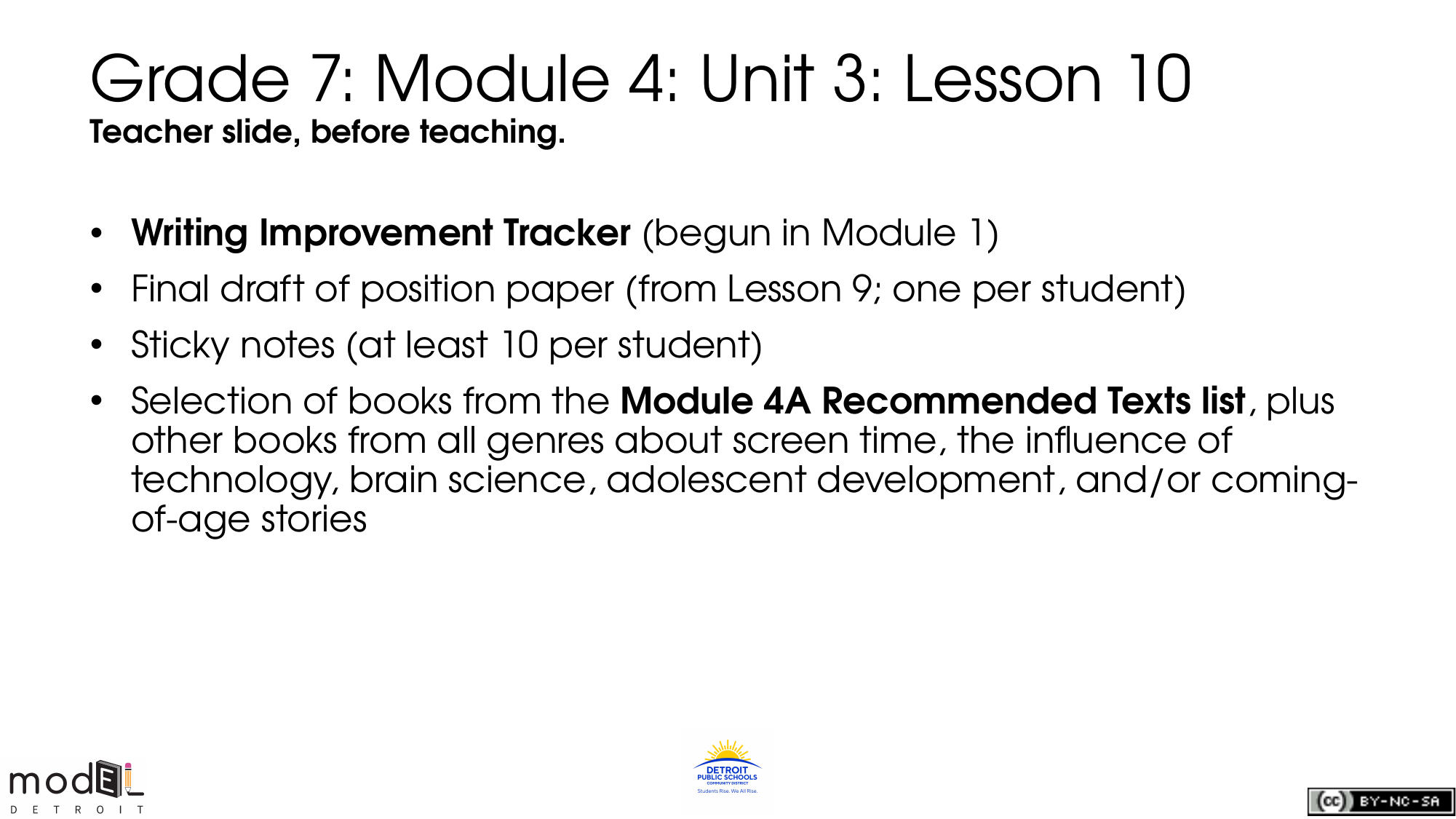

# Grade 7: Module 4: Unit 3: Lesson 10
Teacher slide, before teaching.
Writing Improvement Tracker (begun in Module 1)
Final draft of position paper (from Lesson 9; one per student)
Sticky notes (at least 10 per student)
Selection of books from the Module 4A Recommended Texts list, plus other books from all genres about screen time, the influence of technology, brain science, adolescent development, and/or coming-of-age stories